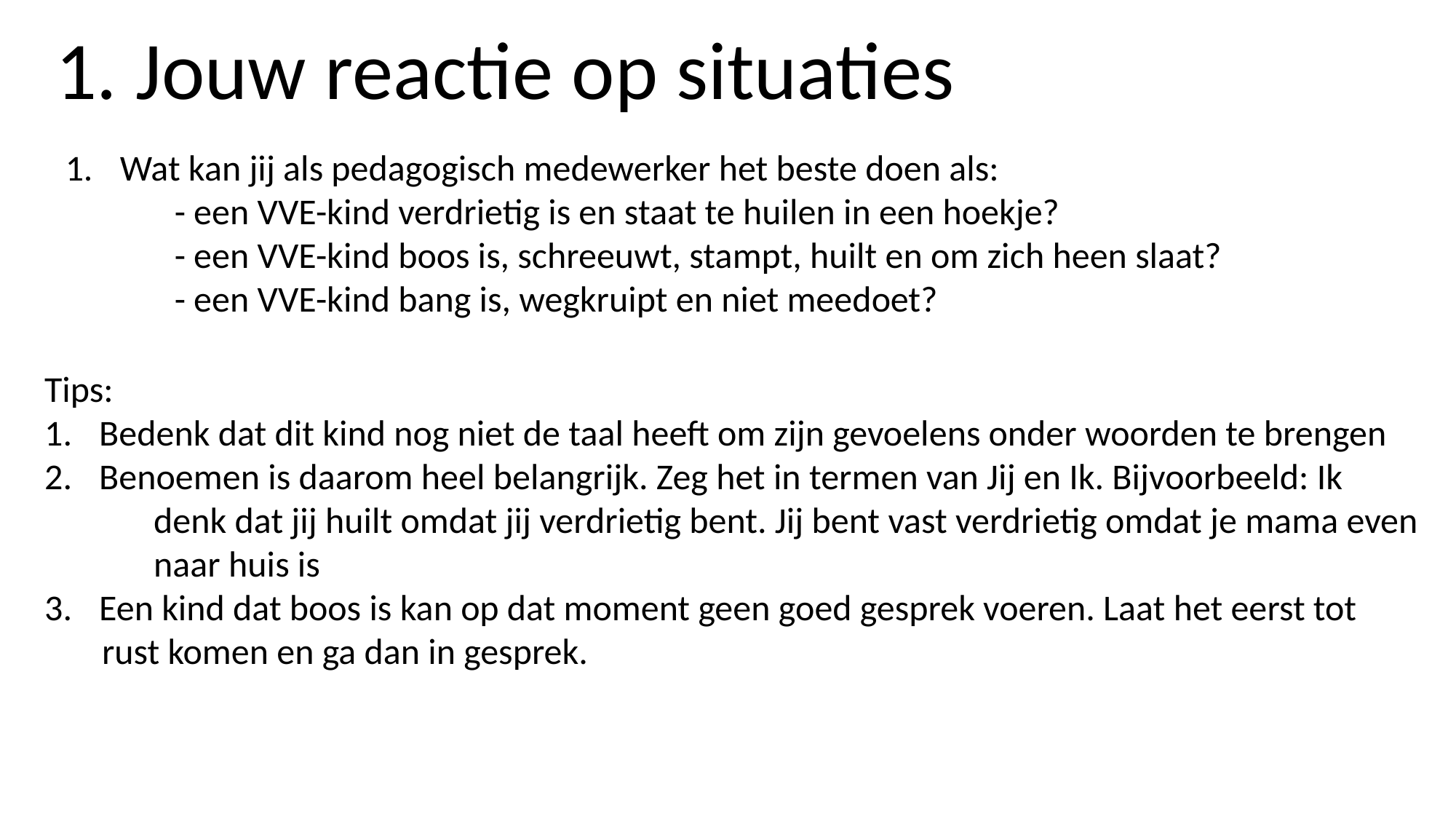

1. Jouw reactie op situaties
Wat kan jij als pedagogisch medewerker het beste doen als:
	- een VVE-kind verdrietig is en staat te huilen in een hoekje?
	- een VVE-kind boos is, schreeuwt, stampt, huilt en om zich heen slaat?
	- een VVE-kind bang is, wegkruipt en niet meedoet?
Tips:
Bedenk dat dit kind nog niet de taal heeft om zijn gevoelens onder woorden te brengen
Benoemen is daarom heel belangrijk. Zeg het in termen van Jij en Ik. Bijvoorbeeld: Ik
	denk dat jij huilt omdat jij verdrietig bent. Jij bent vast verdrietig omdat je mama even
	naar huis is
Een kind dat boos is kan op dat moment geen goed gesprek voeren. Laat het eerst tot
       rust komen en ga dan in gesprek.